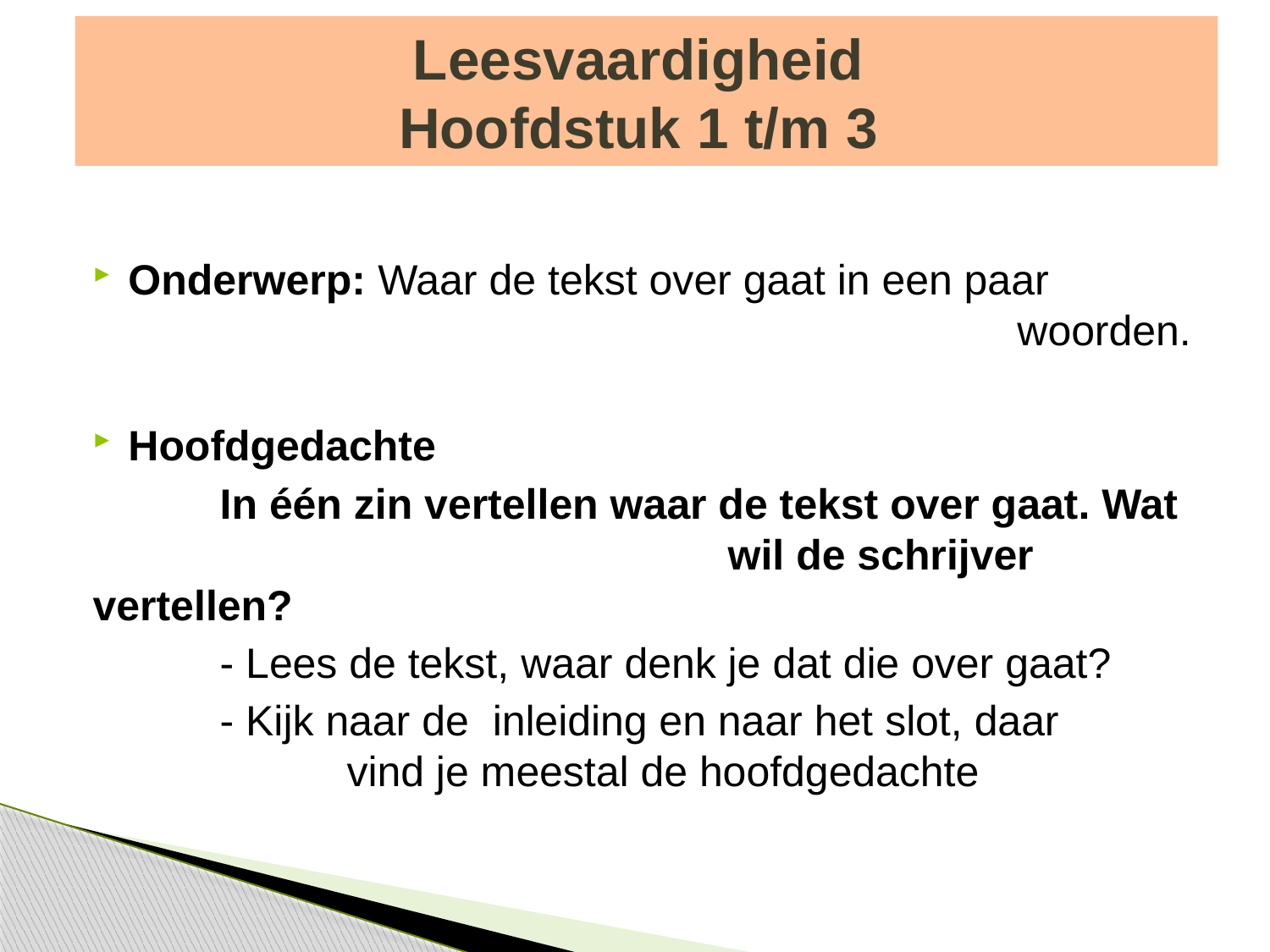

# Leesvaardigheid Hoofdstuk 1 t/m 3
Onderwerp: Waar de tekst over gaat in een paar 								woorden.

Hoofdgedachte
	In één zin vertellen waar de tekst over gaat. Wat 					wil de schrijver vertellen?
	- Lees de tekst, waar denk je dat die over gaat?
	- Kijk naar de  inleiding en naar het slot, daar 			vind je meestal de hoofdgedachte